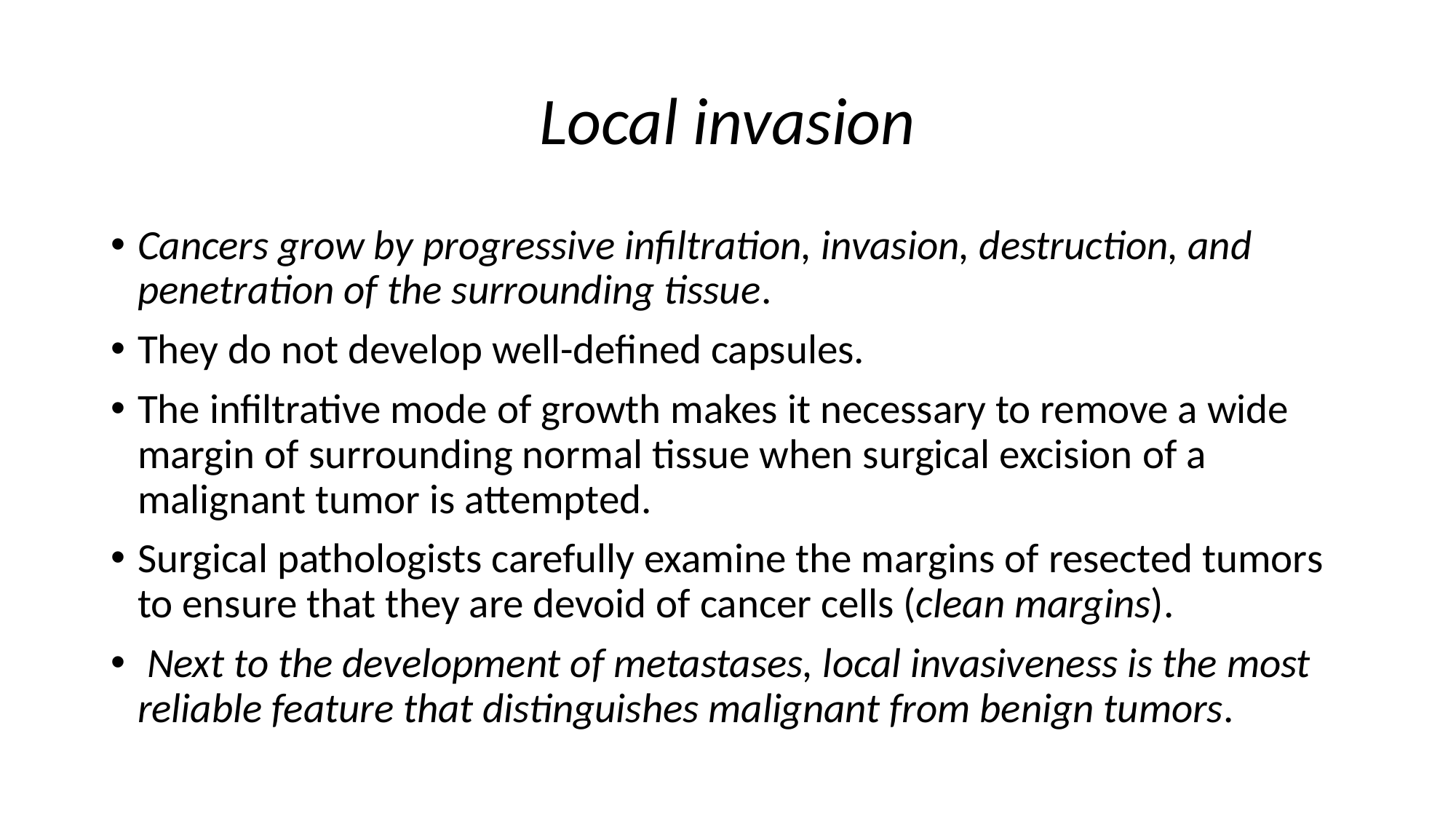

# Local invasion
Cancers grow by progressive infiltration, invasion, destruction, and penetration of the surrounding tissue.
They do not develop well-defined capsules.
The infiltrative mode of growth makes it necessary to remove a wide margin of surrounding normal tissue when surgical excision of a malignant tumor is attempted.
Surgical pathologists carefully examine the margins of resected tumors to ensure that they are devoid of cancer cells (clean margins).
 Next to the development of metastases, local invasiveness is the most reliable feature that distinguishes malignant from benign tumors.